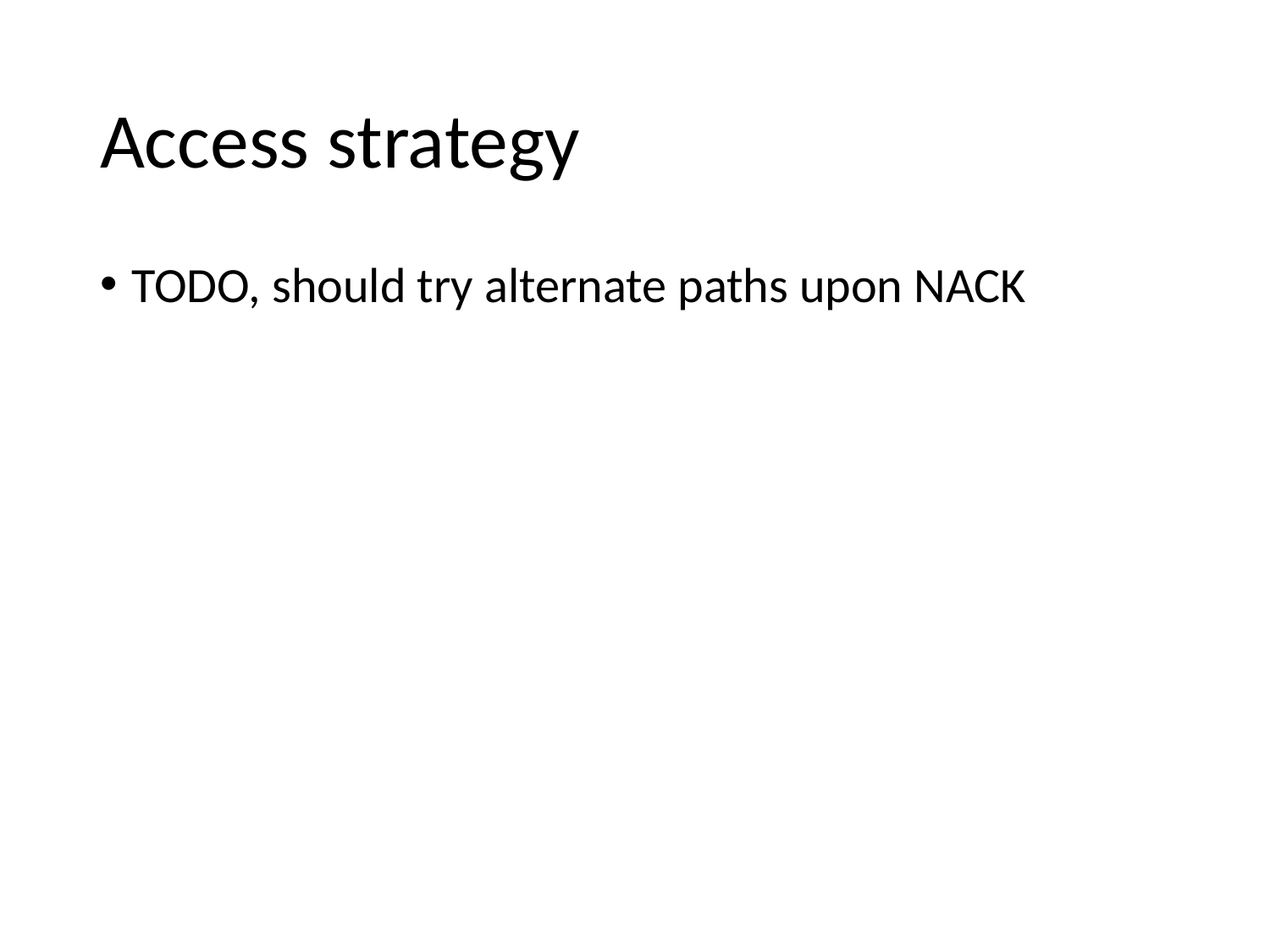

# Access strategy
TODO, should try alternate paths upon NACK